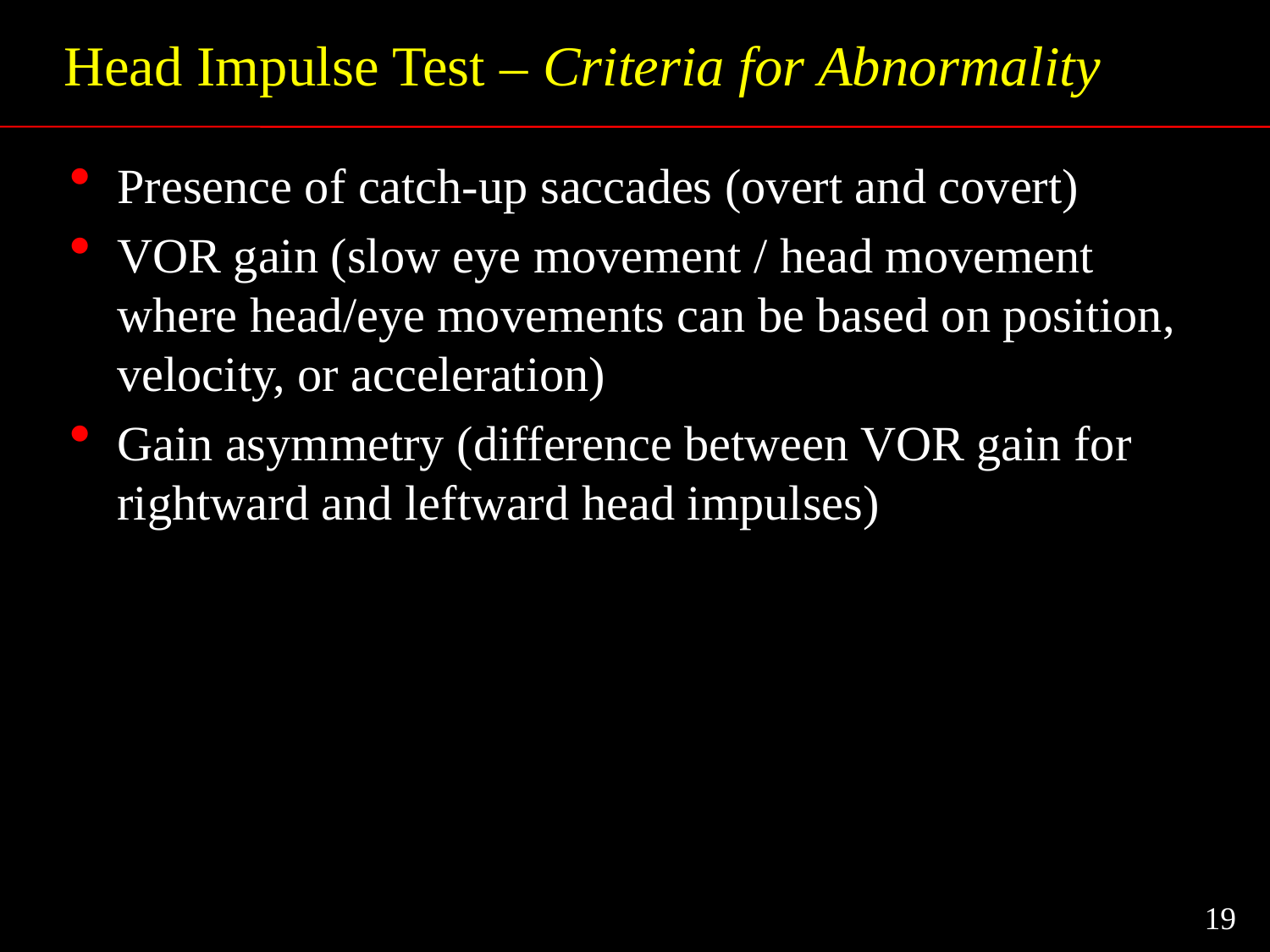

# Head Impulse Test – Criteria for Abnormality
Presence of catch-up saccades (overt and covert)
VOR gain (slow eye movement / head movement where head/eye movements can be based on position, velocity, or acceleration)
Gain asymmetry (difference between VOR gain for rightward and leftward head impulses)